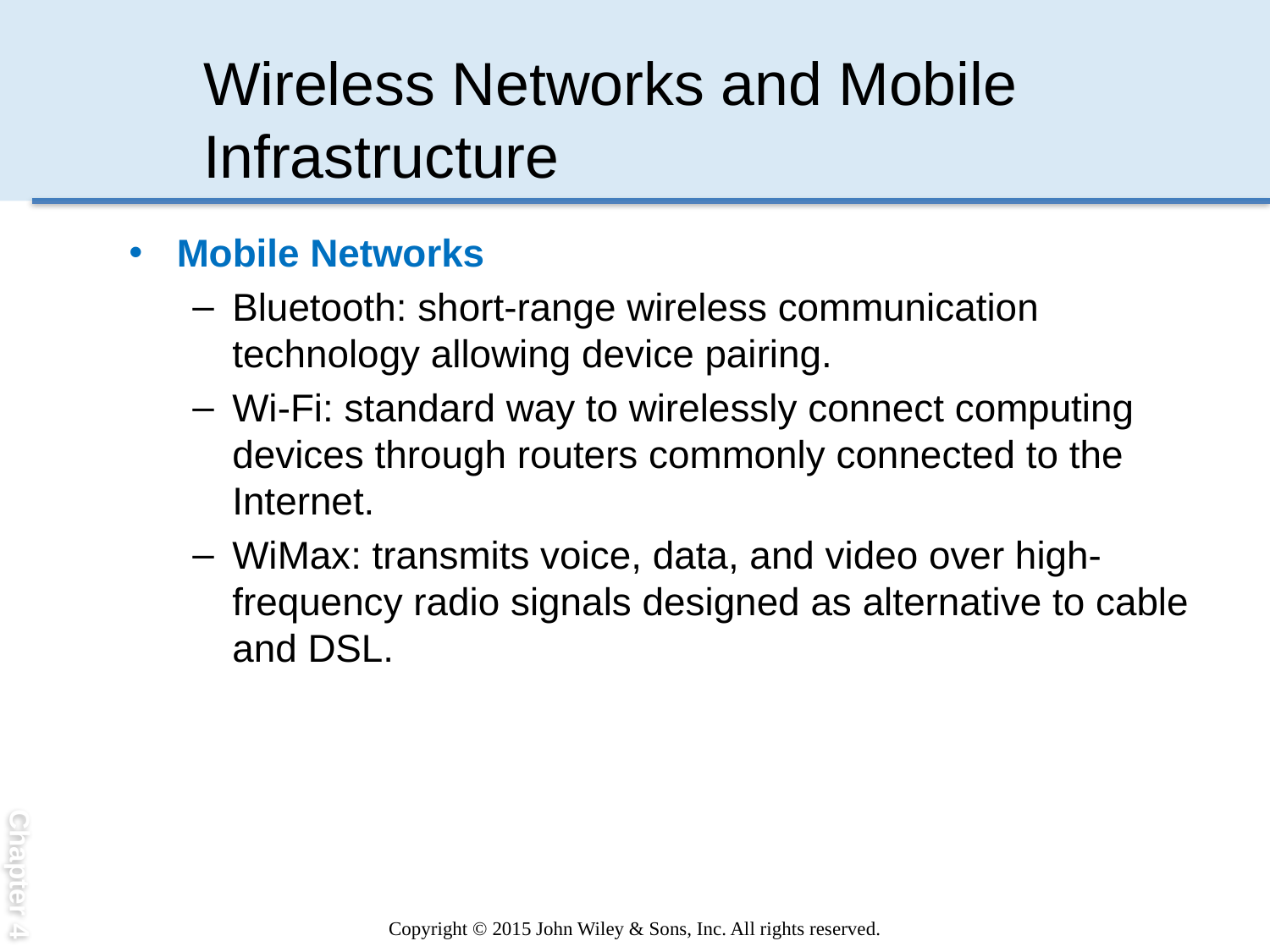

Chapter 4
# Wireless Networks and Mobile Infrastructure
Mobile Networks
Bluetooth: short-range wireless communication technology allowing device pairing.
Wi-Fi: standard way to wirelessly connect computing devices through routers commonly connected to the Internet.
WiMax: transmits voice, data, and video over high-frequency radio signals designed as alternative to cable and DSL.